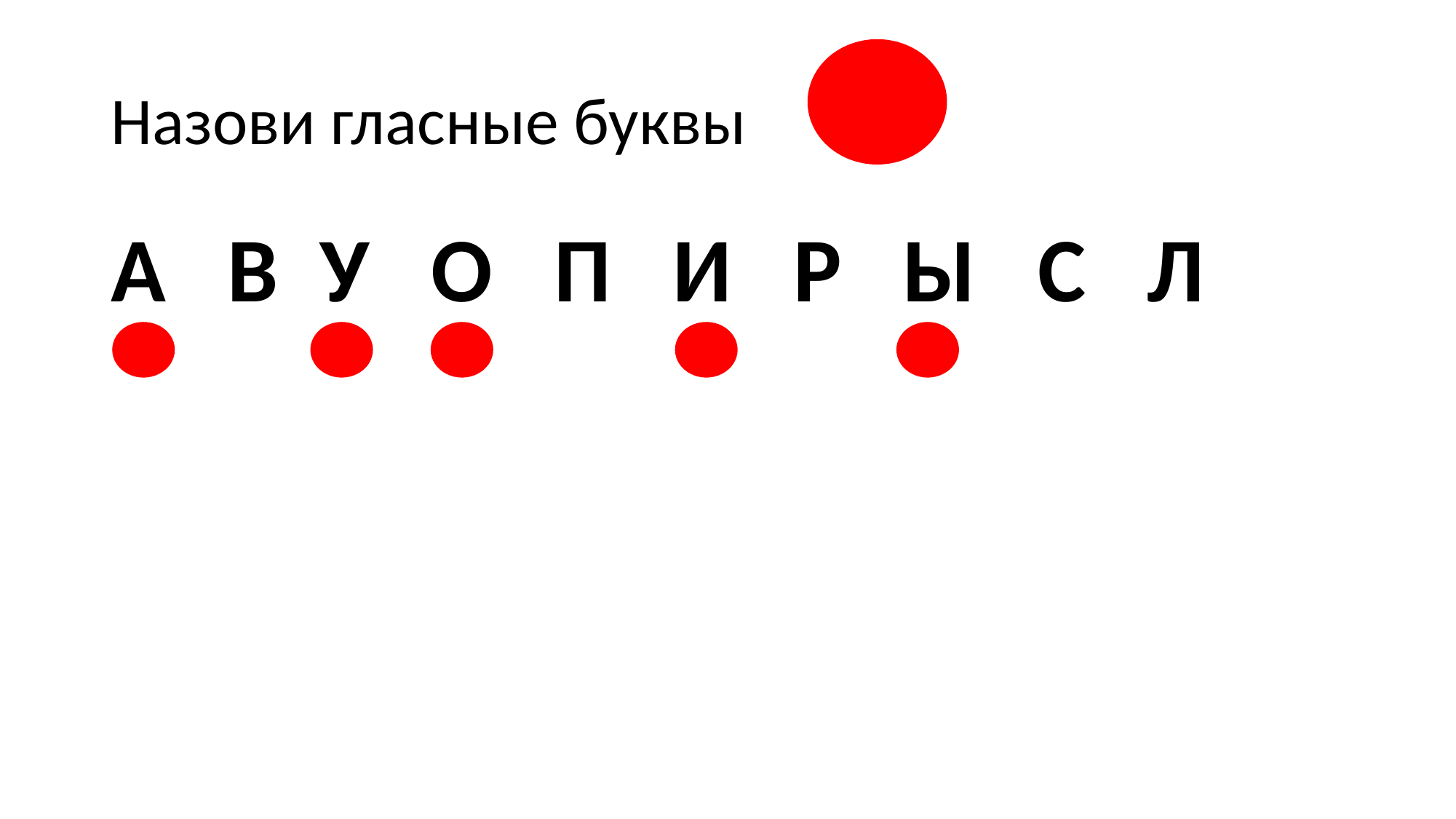

# Назови гласные буквы
А   В  У   О   П   И   Р   Ы   С   Л